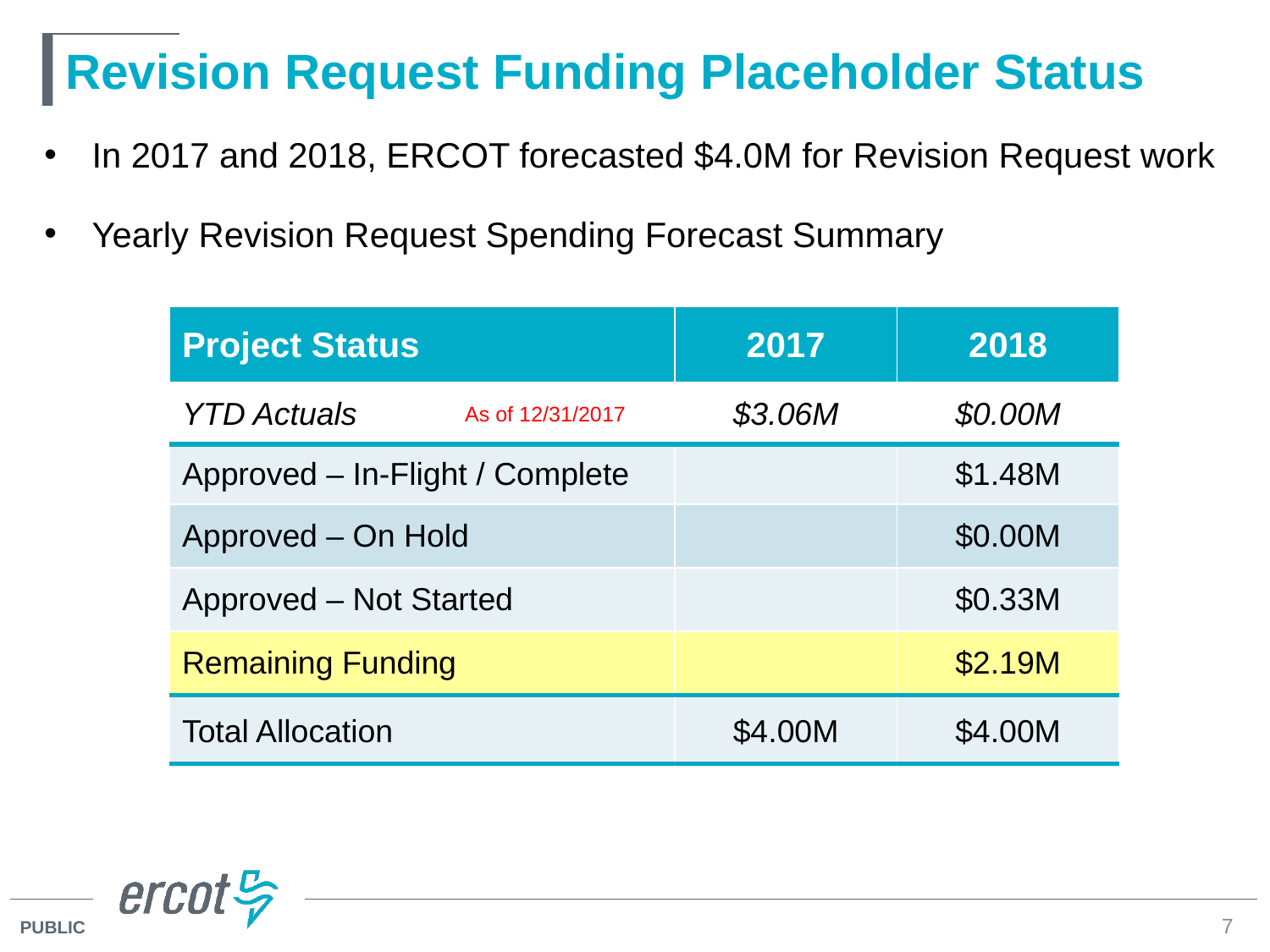

# Revision Request Funding Placeholder Status
In 2017 and 2018, ERCOT forecasted $4.0M for Revision Request work

Yearly Revision Request Spending Forecast Summary
| Project Status | 2017 | 2018 |
| --- | --- | --- |
| YTD Actuals | $3.06M | $0.00M |
| Approved – In-Flight / Complete |  | $1.48M |
| Approved – On Hold |  | $0.00M |
| Approved – Not Started |  | $0.33M |
| Remaining Funding |  | $2.19M |
| Total Allocation | $4.00M | $4.00M |
As of 12/31/2017
7